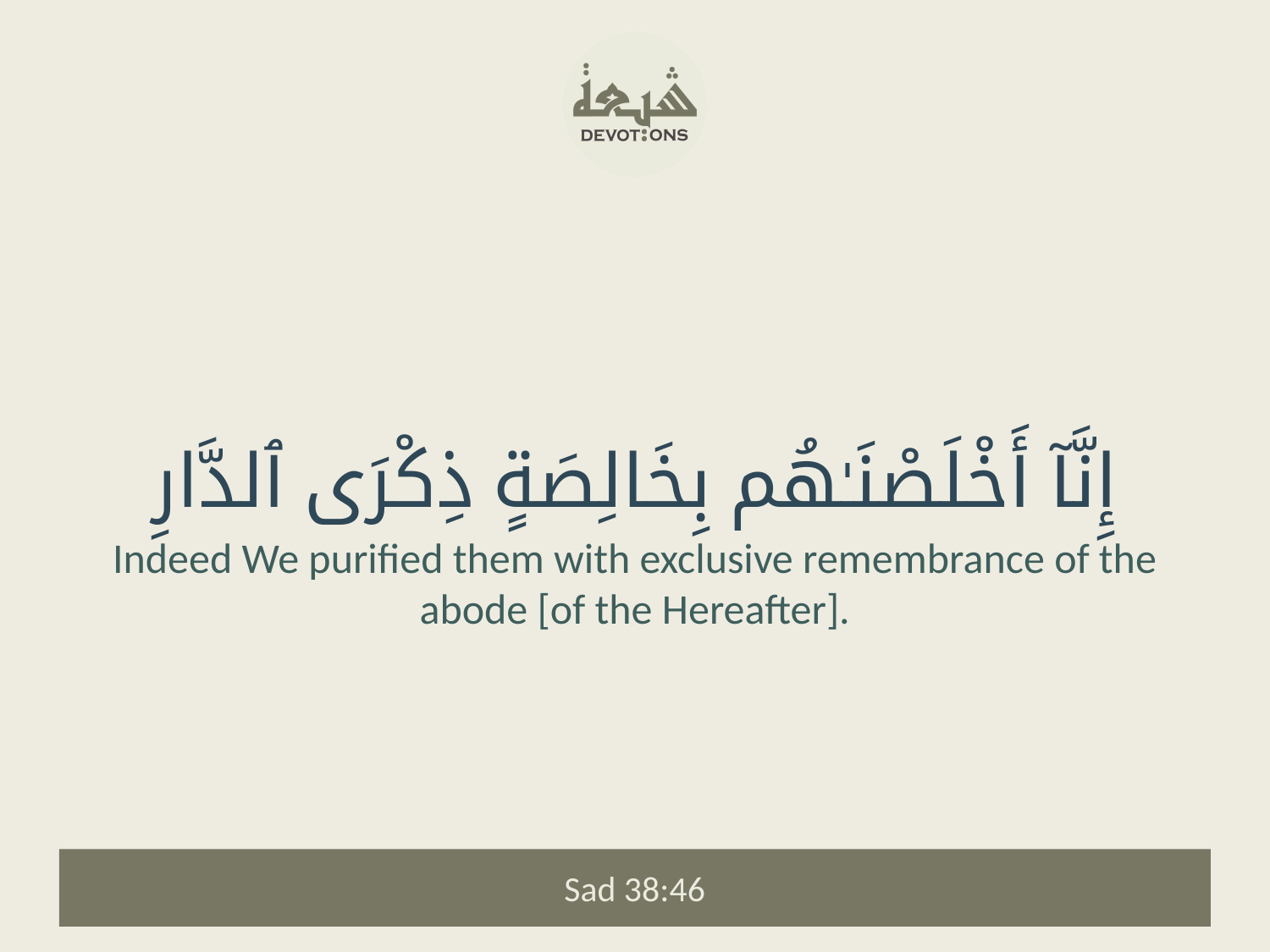

إِنَّآ أَخْلَصْنَـٰهُم بِخَالِصَةٍ ذِكْرَى ٱلدَّارِ
Indeed We purified them with exclusive remembrance of the abode [of the Hereafter].
Sad 38:46